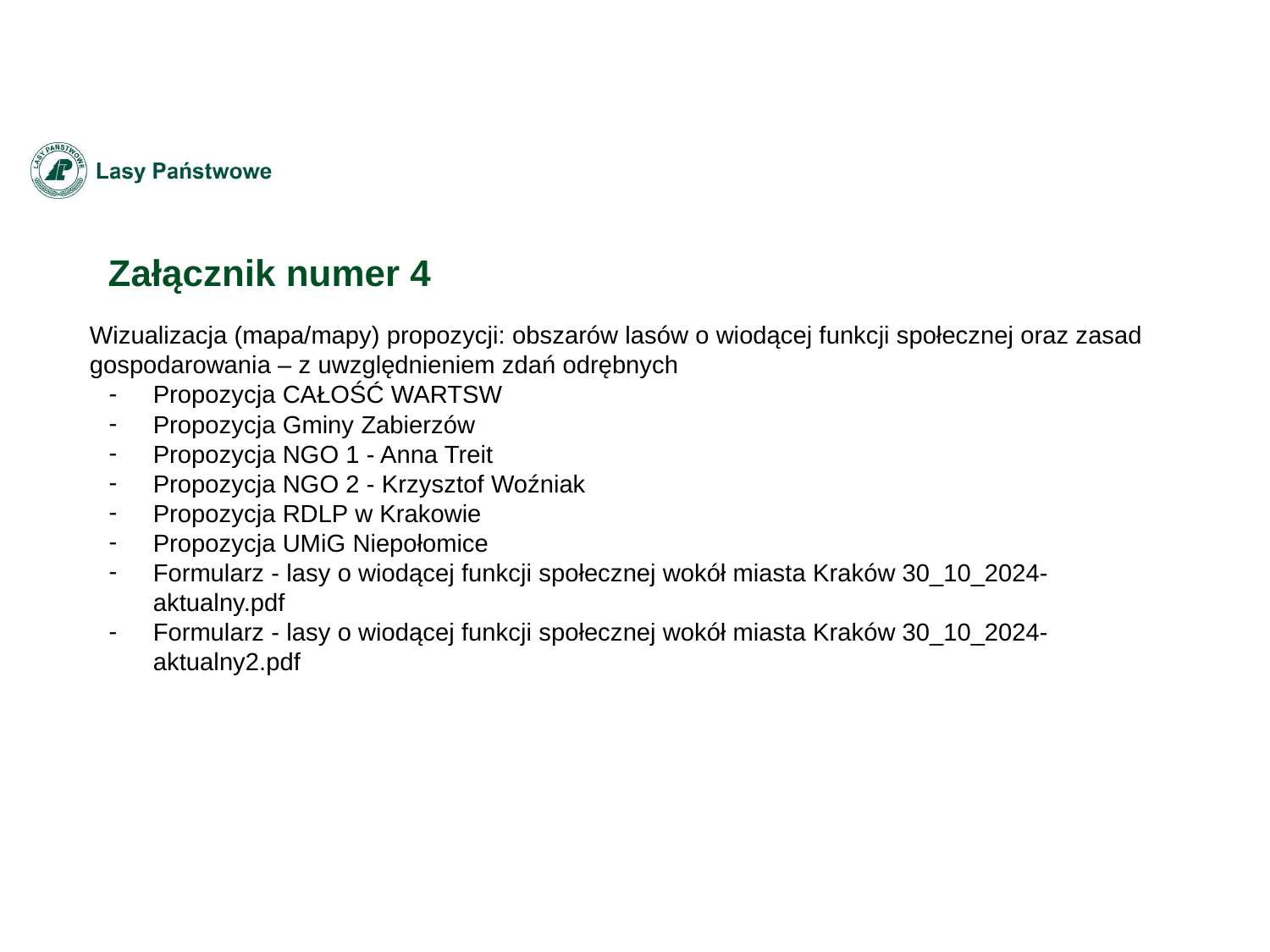

Załącznik numer 4
Wizualizacja (mapa/mapy) propozycji: obszarów lasów o wiodącej funkcji społecznej oraz zasad gospodarowania – z uwzględnieniem zdań odrębnych
Propozycja CAŁOŚĆ WARTSW
Propozycja Gminy Zabierzów
Propozycja NGO 1 - Anna Treit
Propozycja NGO 2 - Krzysztof Woźniak
Propozycja RDLP w Krakowie
Propozycja UMiG Niepołomice
Formularz - lasy o wiodącej funkcji społecznej wokół miasta Kraków 30_10_2024-aktualny.pdf
Formularz - lasy o wiodącej funkcji społecznej wokół miasta Kraków 30_10_2024-aktualny2.pdf